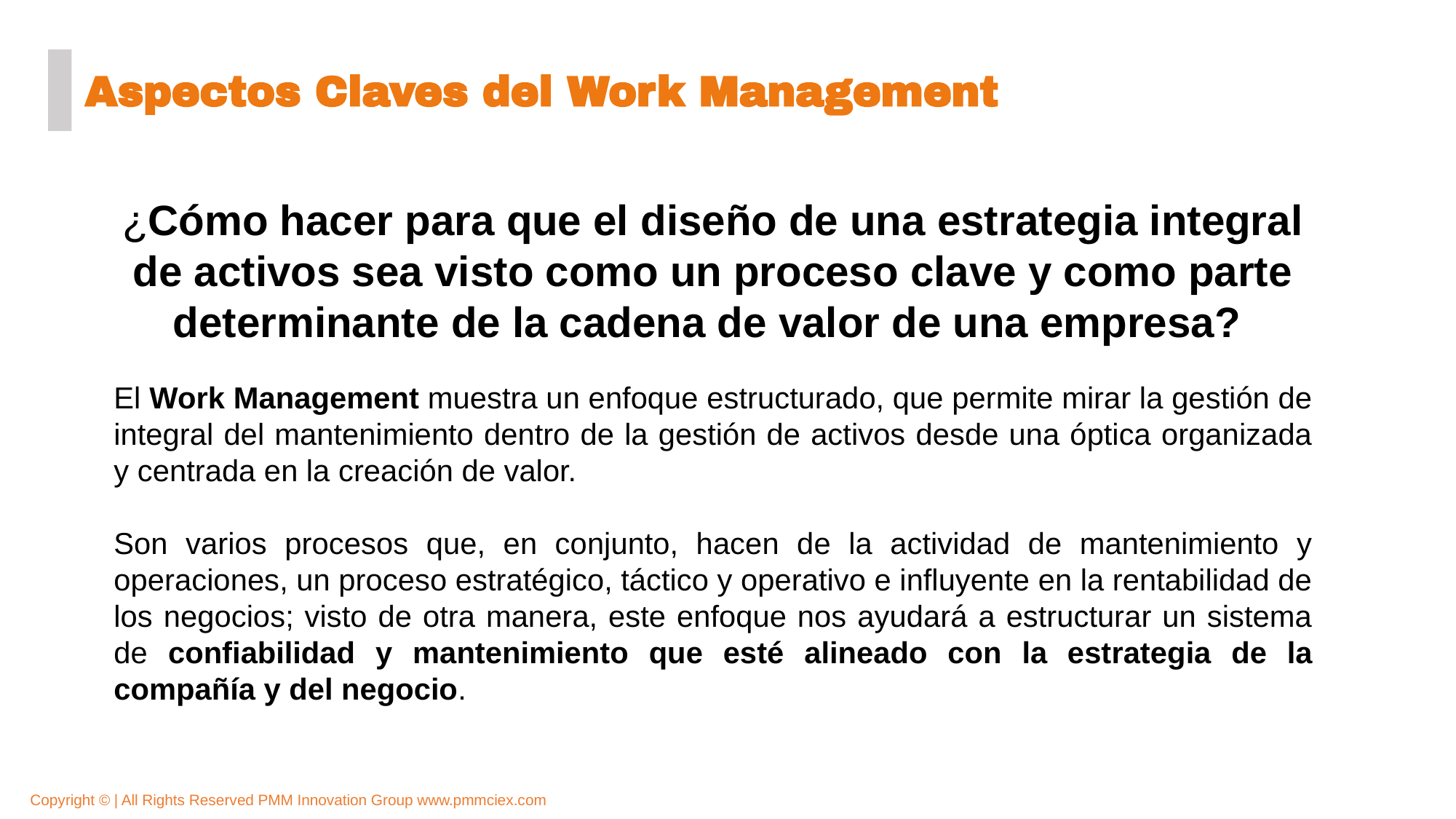

Aspectos Claves del Work Management
¿Cómo hacer para que el diseño de una estrategia integral de activos sea visto como un proceso clave y como parte determinante de la cadena de valor de una empresa?
El Work Management muestra un enfoque estructurado, que permite mirar la gestión de integral del mantenimiento dentro de la gestión de activos desde una óptica organizada y centrada en la creación de valor.

Son varios procesos que, en conjunto, hacen de la actividad de mantenimiento y operaciones, un proceso estratégico, táctico y operativo e influyente en la rentabilidad de los negocios; visto de otra manera, este enfoque nos ayudará a estructurar un sistema de confiabilidad y mantenimiento que esté alineado con la estrategia de la compañía y del negocio.